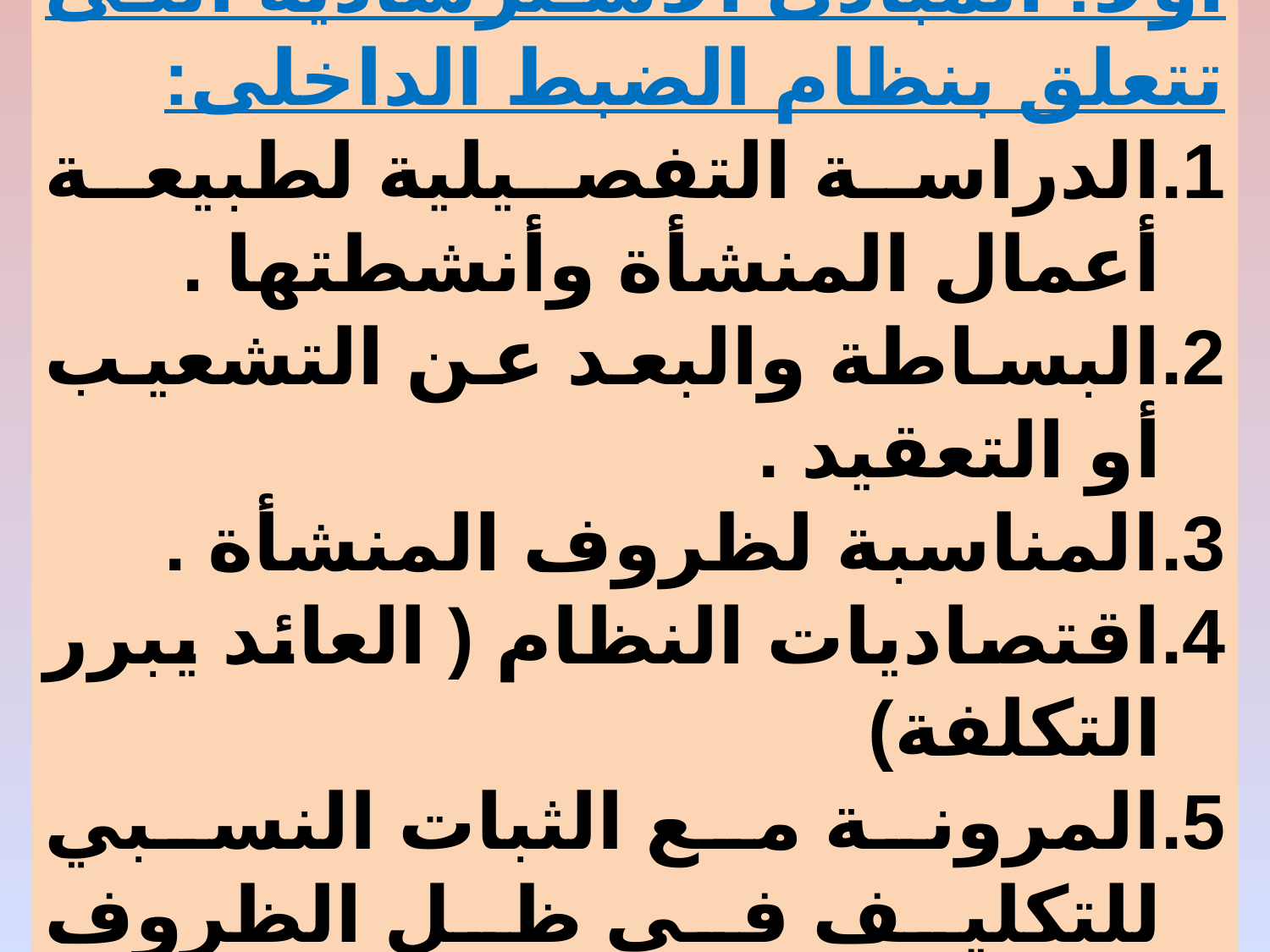

اولاً: المبادئ الاسترشادية التى تتعلق بنظام الضبط الداخلى:
الدراسة التفصيلية لطبيعة أعمال المنشأة وأنشطتها .
البساطة والبعد عن التشعيب أو التعقيد .
المناسبة لظروف المنشأة .
اقتصاديات النظام ( العائد يبرر التكلفة)
المرونة مع الثبات النسبي للتكليف في ظل الظروف المستجدة .